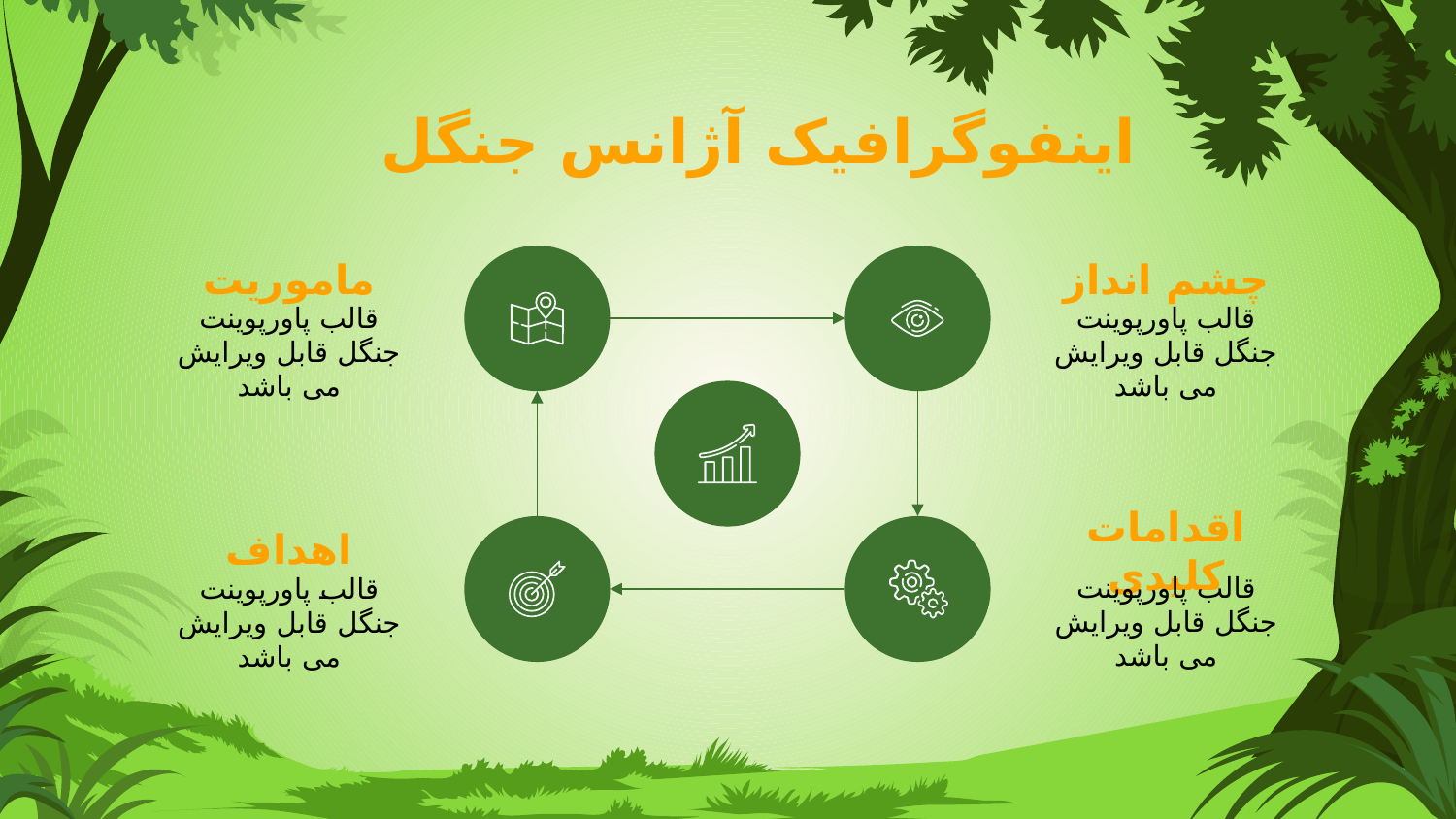

# اینفوگرافیک آژانس جنگل
چشم انداز
قالب پاورپوینت جنگل قابل ویرایش می باشد
ماموریت
قالب پاورپوینت جنگل قابل ویرایش می باشد

اهداف
قالب پاورپوینت جنگل قابل ویرایش می باشد

اقدامات کلیدی
قالب پاورپوینت جنگل قابل ویرایش می باشد